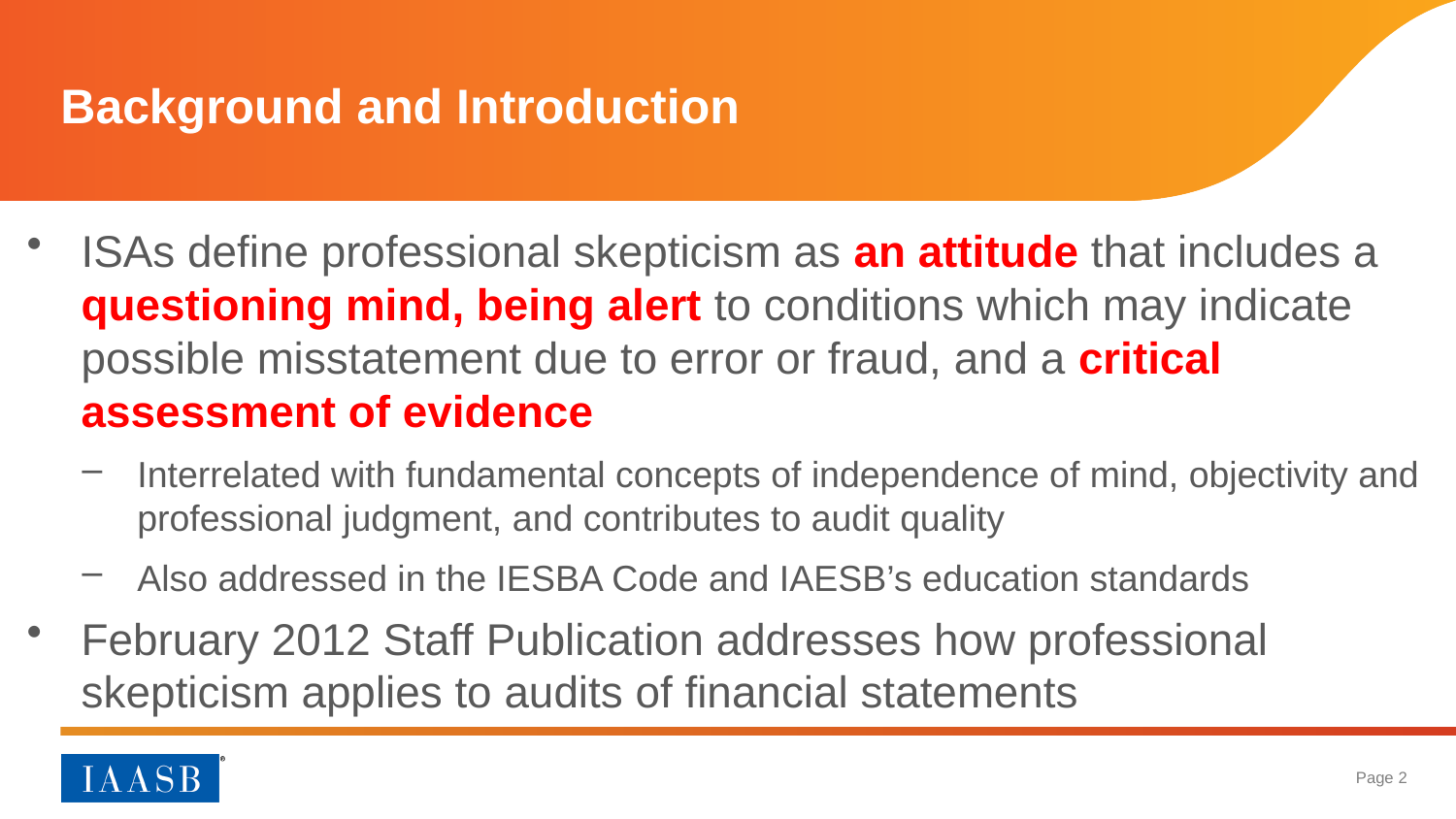

# Background and Introduction
ISAs define professional skepticism as an attitude that includes a questioning mind, being alert to conditions which may indicate possible misstatement due to error or fraud, and a critical assessment of evidence
Interrelated with fundamental concepts of independence of mind, objectivity and professional judgment, and contributes to audit quality
Also addressed in the IESBA Code and IAESB’s education standards
February 2012 Staff Publication addresses how professional skepticism applies to audits of financial statements